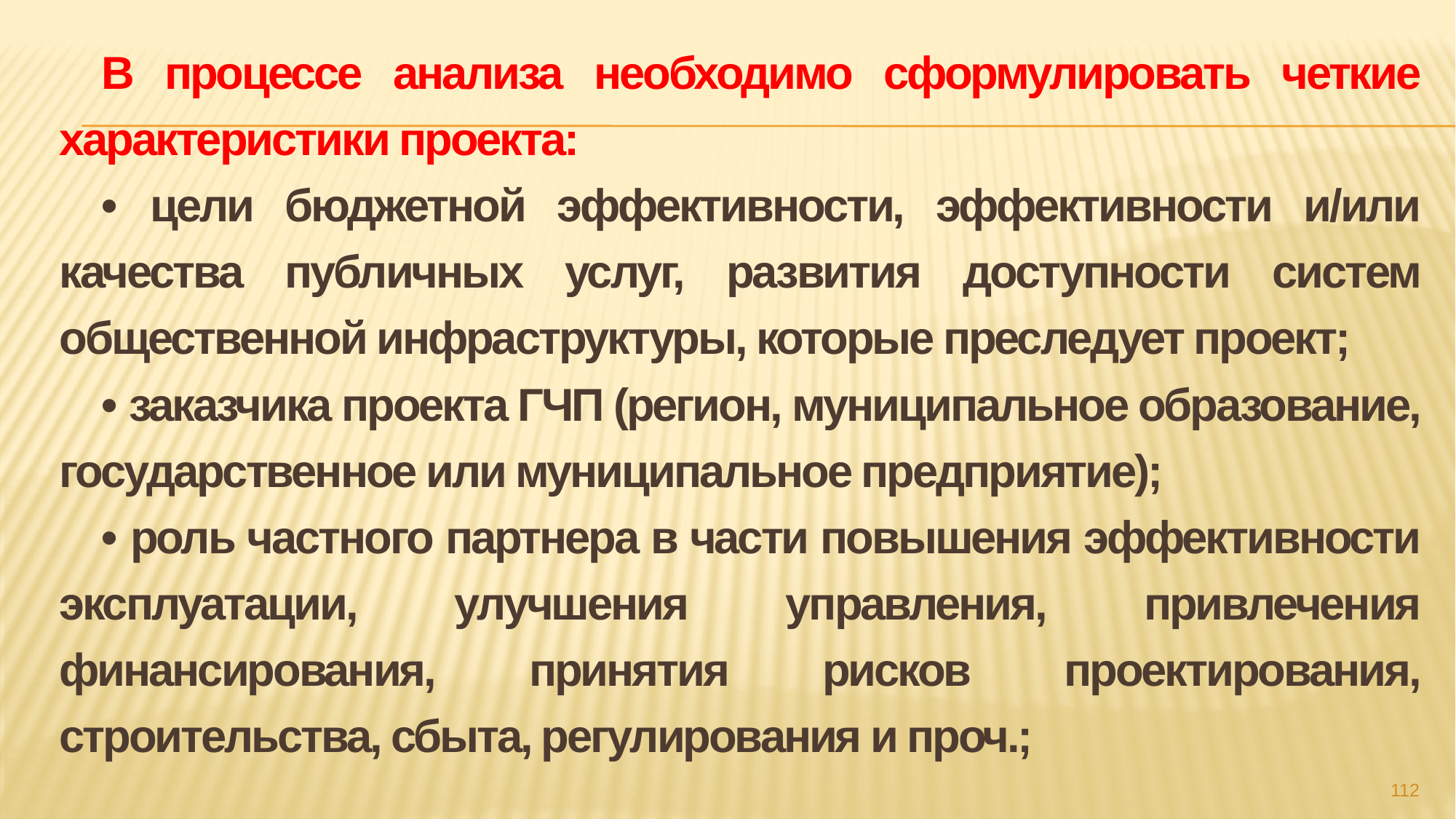

В процессе анализа необходимо сформулировать четкие характеристики проекта:
• цели бюджетной эффективности, эффективности и/или качества публичных услуг, развития доступности систем общественной инфраструктуры, которые преследует проект;
• заказчика проекта ГЧП (регион, муниципальное образование, государственное или муниципальное предприятие);
• роль частного партнера в части повышения эффективности эксплуатации, улучшения управления, привлечения финансирования, принятия рисков проектирования, строительства, сбыта, регулирования и проч.;
#
112